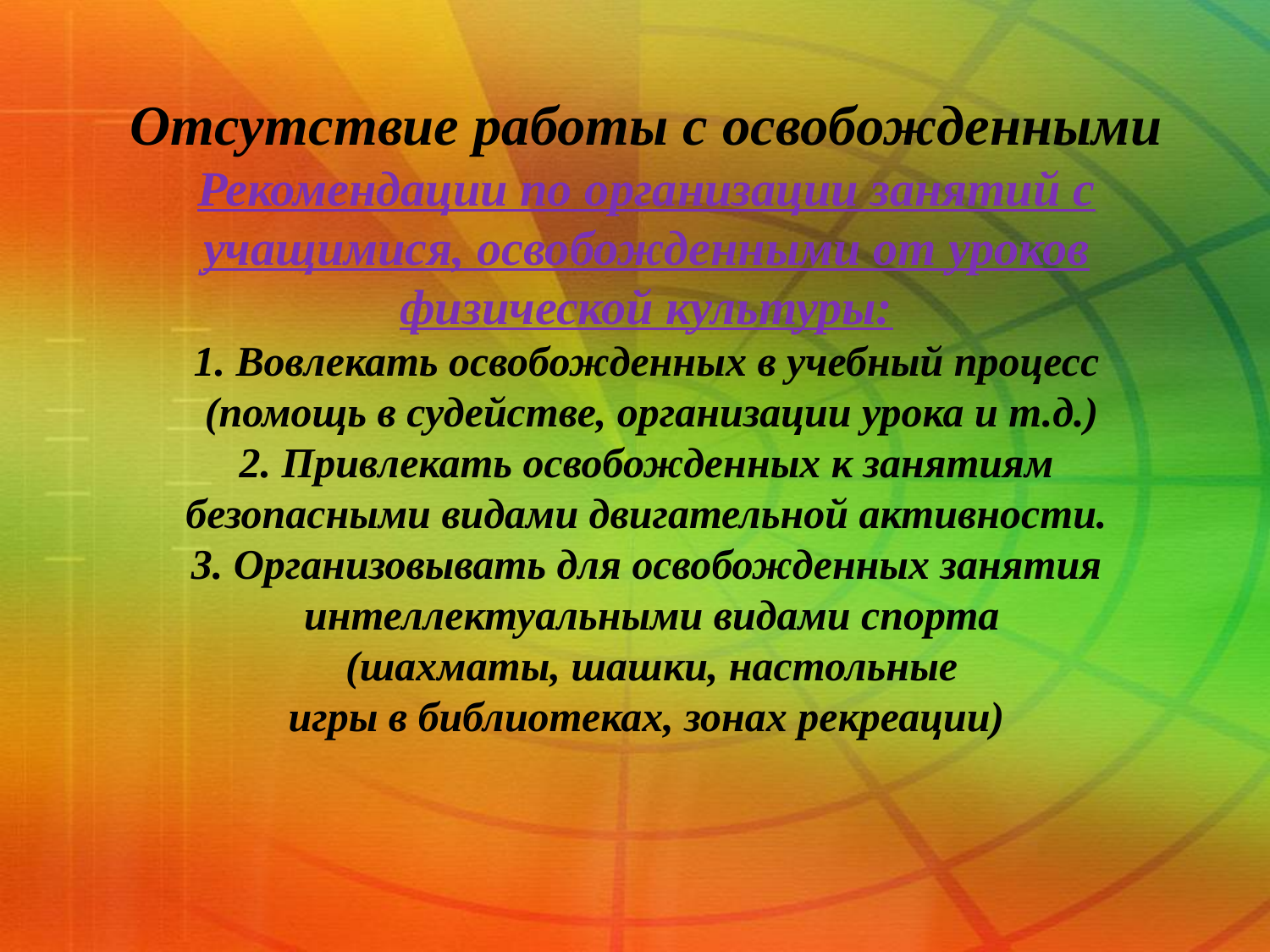

Отсутствие работы с освобожденными
Рекомендации по организации занятий с учащимися, освобожденными от уроков физической культуры:
1. Вовлекать освобожденных в учебный процесс
 (помощь в судействе, организации урока и т.д.)
2. Привлекать освобожденных к занятиям
безопасными видами двигательной активности.
3. Организовывать для освобожденных занятия
 интеллектуальными видами спорта
 (шахматы, шашки, настольные
игры в библиотеках, зонах рекреации)